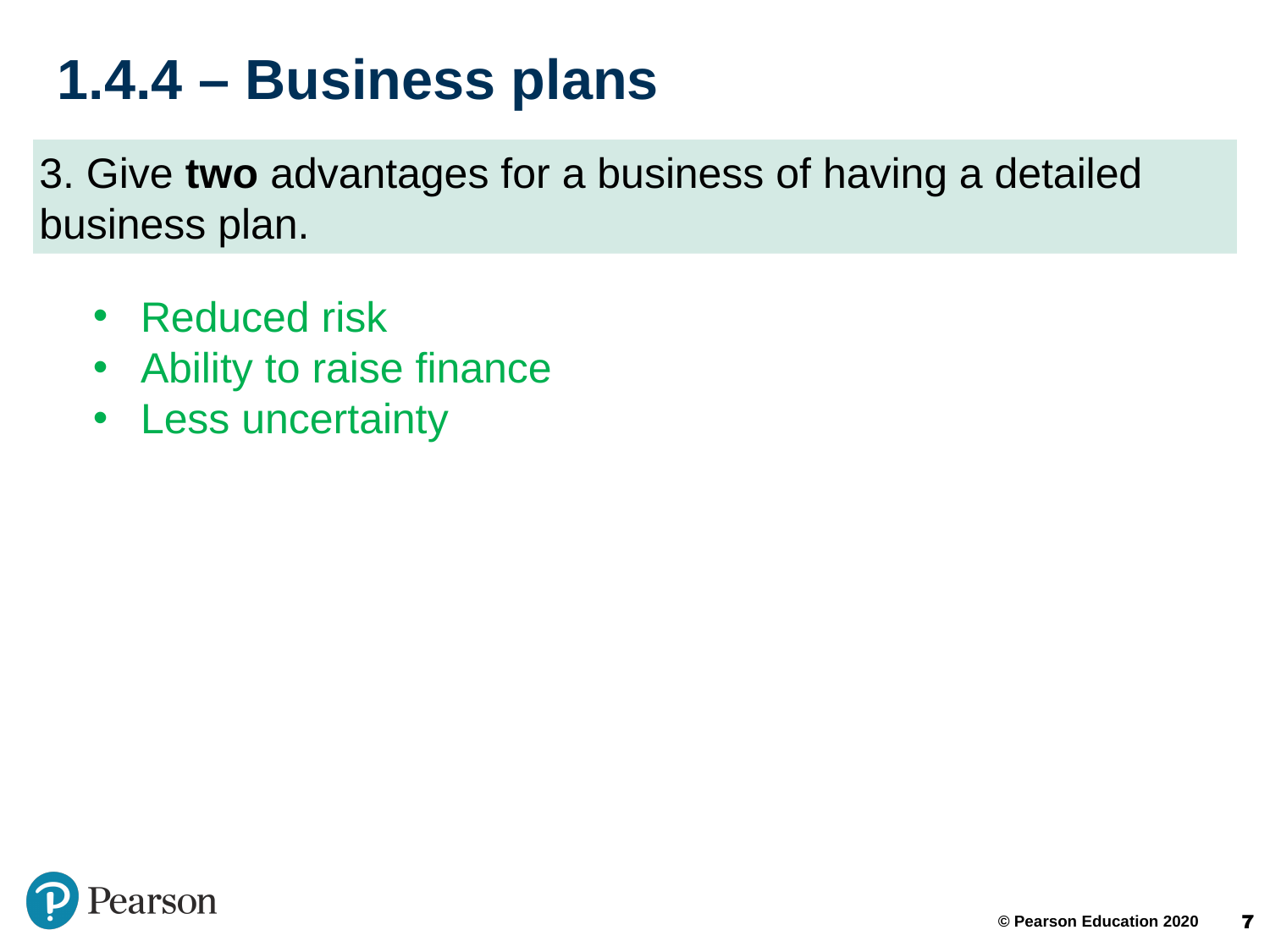

# 1.4.4 – Business plans
3. Give two advantages for a business of having a detailed business plan.
Reduced risk
Ability to raise finance
Less uncertainty

7